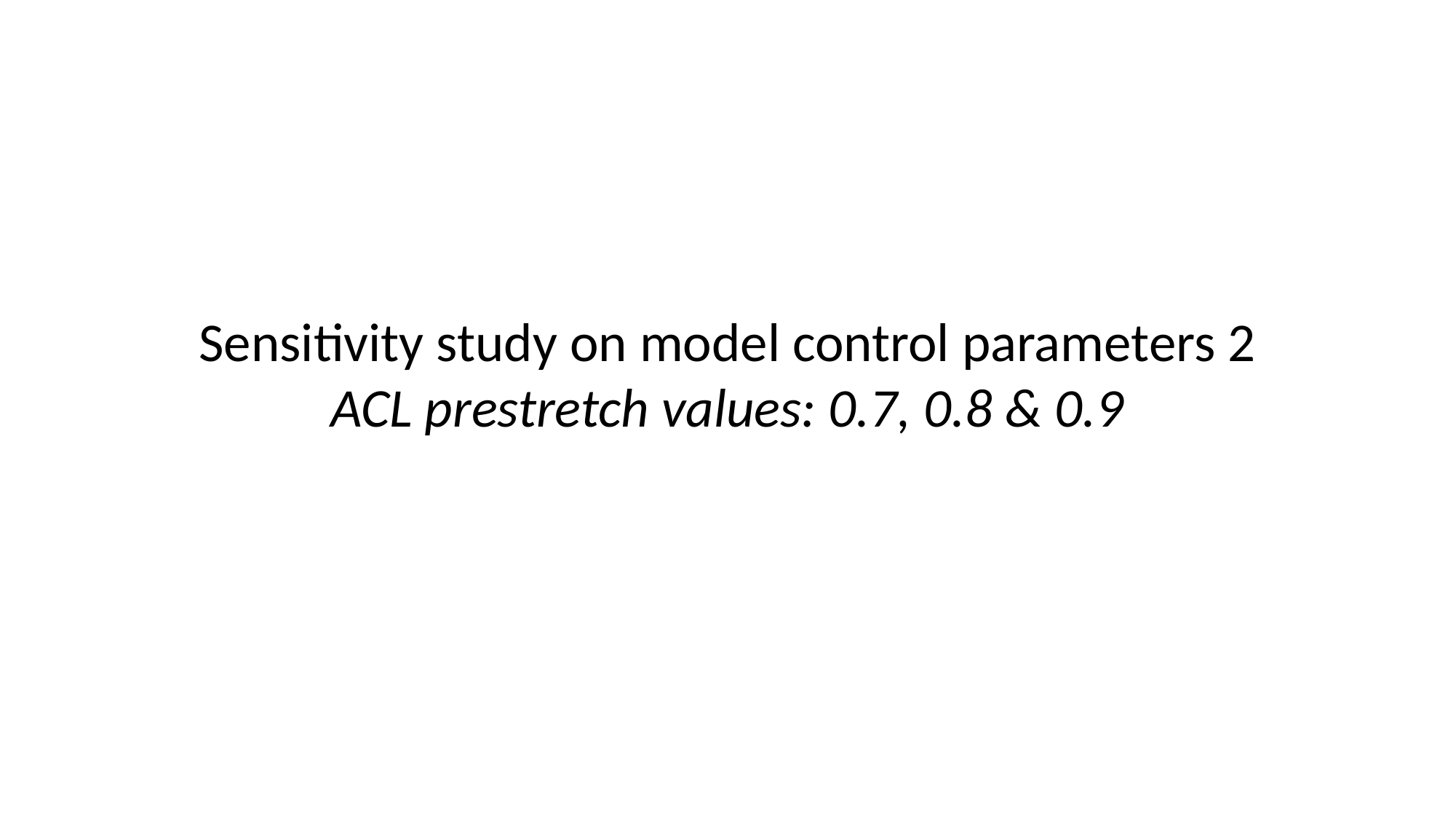

Sensitivity study on model control parameters 2
ACL prestretch values: 0.7, 0.8 & 0.9